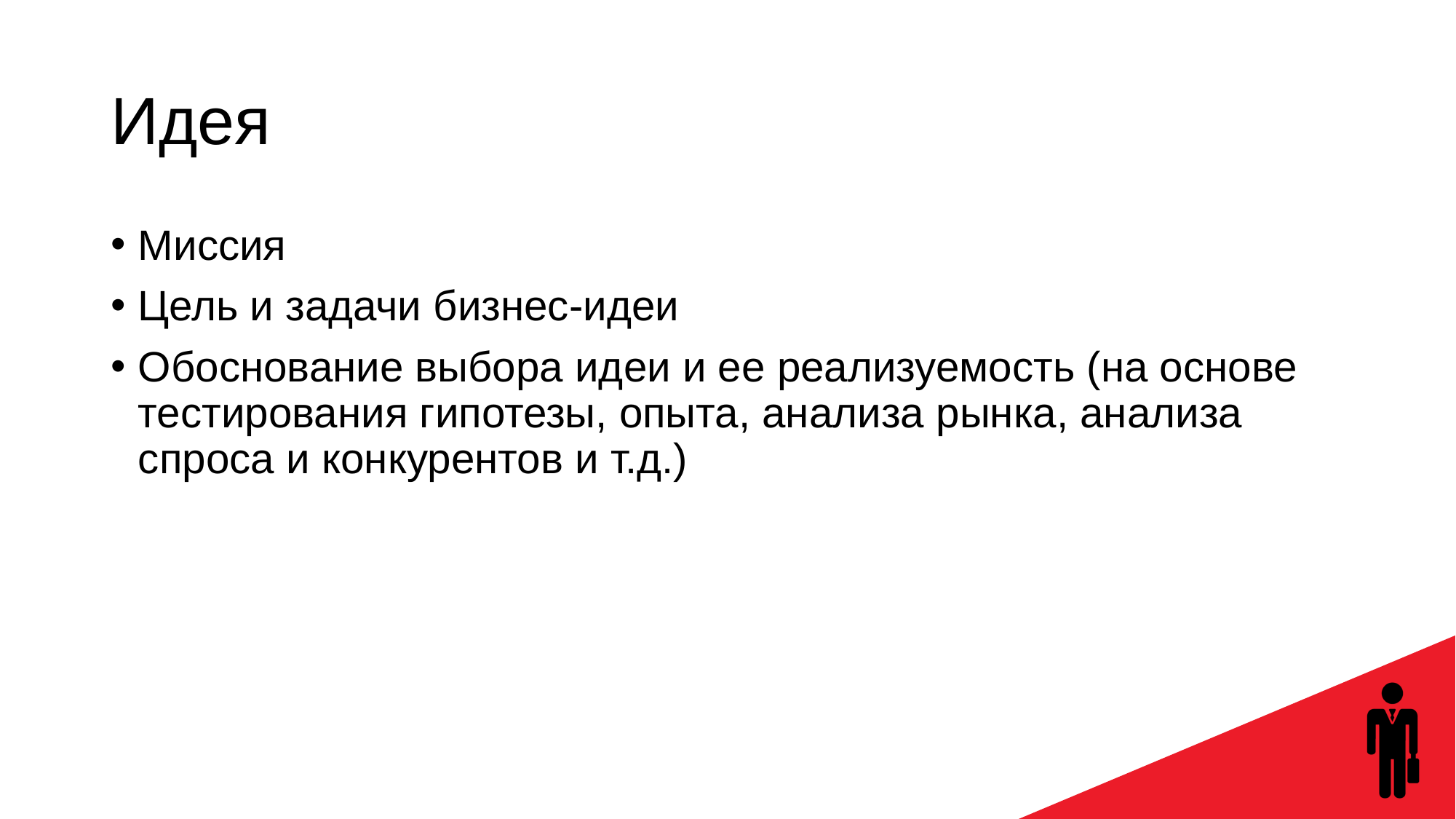

# Идея
Миссия
Цель и задачи бизнес-идеи
Обоснование выбора идеи и ее реализуемость (на основе тестирования гипотезы, опыта, анализа рынка, анализа спроса и конкурентов и т.д.)